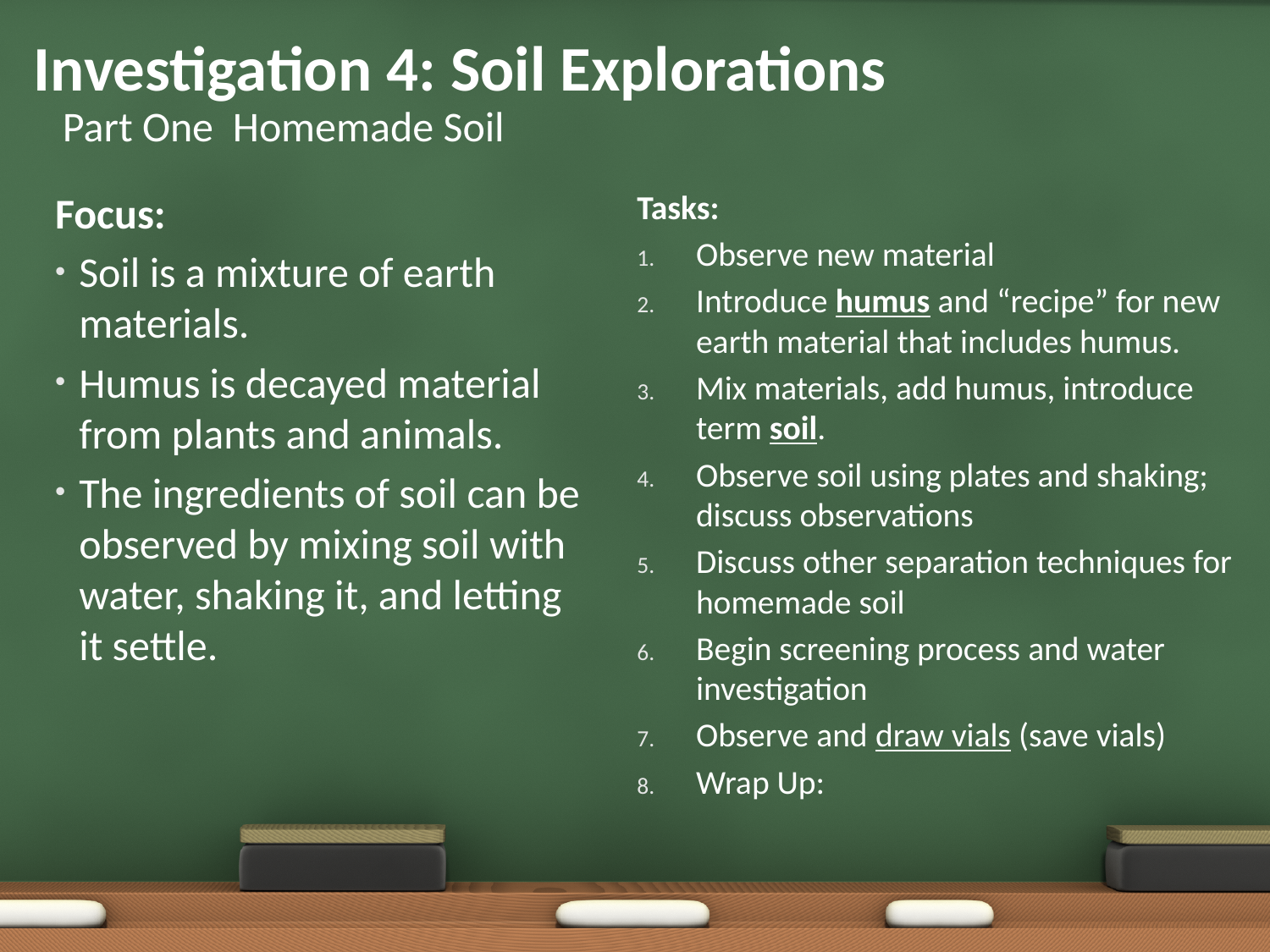

# Investigation 4: Soil Explorations
Part One  Homemade Soil
Focus:
Soil is a mixture of earth materials.
Humus is decayed material from plants and animals.
The ingredients of soil can be observed by mixing soil with water, shaking it, and letting it settle.
Tasks:
Observe new material
Introduce humus and “recipe” for new earth material that includes humus.
Mix materials, add humus, introduce term soil.
Observe soil using plates and shaking; discuss observations
Discuss other separation techniques for homemade soil
Begin screening process and water investigation
Observe and draw vials (save vials)
Wrap Up: